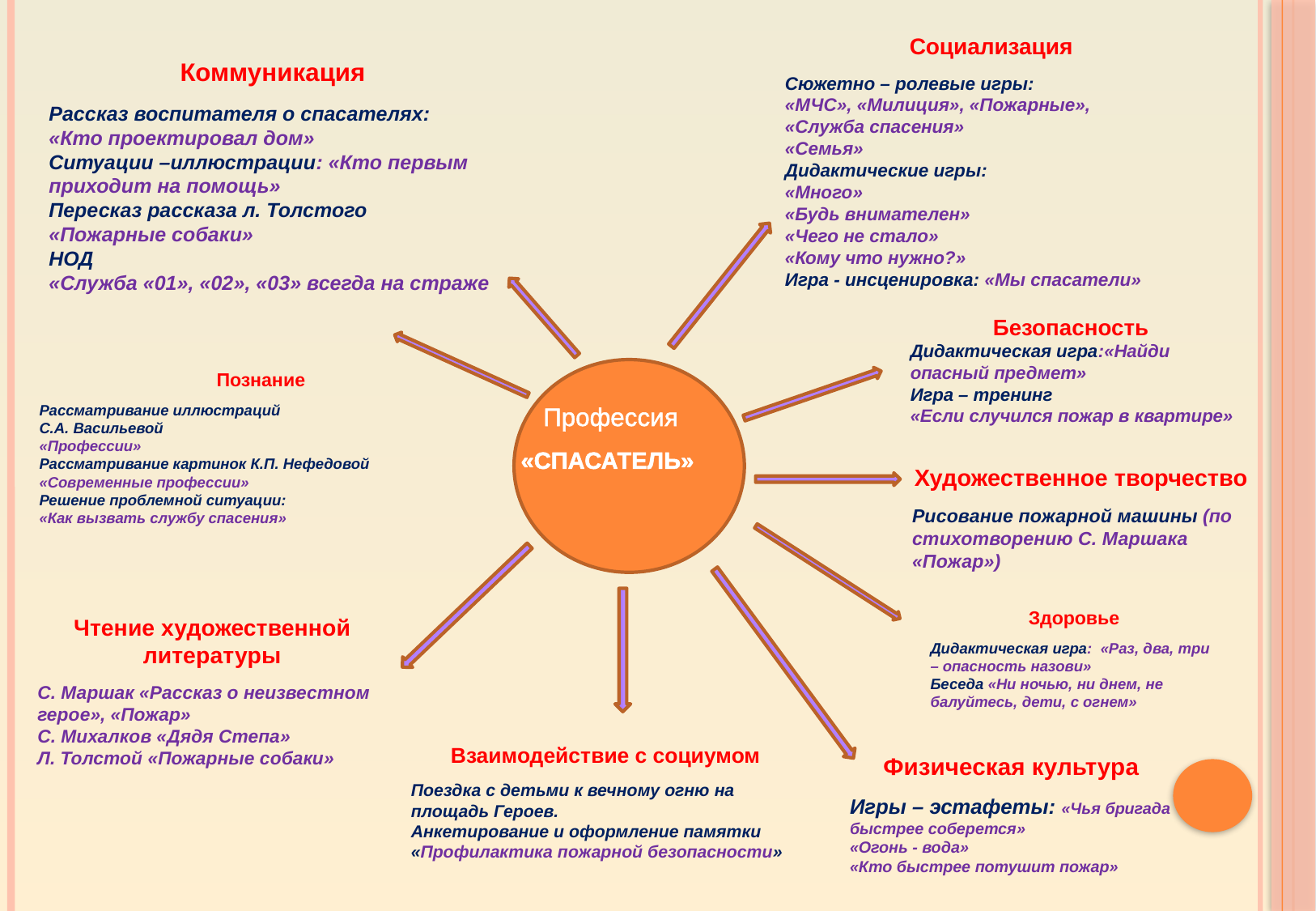

Социализация

Сюжетно – ролевые игры:
«МЧС», «Милиция», «Пожарные»,
«Служба спасения»
«Семья»
Дидактические игры:
«Много»
«Будь внимателен»
«Чего не стало»
«Кому что нужно?»
Игра - инсценировка: «Мы спасатели»

Коммуникация

Рассказ воспитателя о спасателях:
«Кто проектировал дом»
Ситуации –иллюстрации: «Кто первым приходит на помощь»
Пересказ рассказа л. Толстого
«Пожарные собаки»
НОД
«Служба «01», «02», «03» всегда на страже

Безопасность
Дидактическая игра:«Найди опасный предмет»
Игра – тренинг
«Если случился пожар в квартире»

Познание

Рассматривание иллюстраций
С.А. Васильевой
«Профессии»
Рассматривание картинок К.П. Нефедовой
«Современные профессии»
Решение проблемной ситуации:
«Как вызвать службу спасения»

                                          Профессия
                 «СПАСАТЕЛЬ»

Художественное творчество

Рисование пожарной машины (по стихотворению С. Маршака «Пожар»)

Здоровье

Дидактическая игра:  «Раз, два, три – опасность назови»
Беседа «Ни ночью, ни днем, не балуйтесь, дети, с огнем»

Чтение художественной литературы

С. Маршак «Рассказ о неизвестном герое», «Пожар»
С. Михалков «Дядя Степа»
Л. Толстой «Пожарные собаки»

Взаимодействие с социумом

Поездка с детьми к вечному огню на площадь Героев.
Анкетирование и оформление памятки «Профилактика пожарной безопасности»

Физическая культура

Игры – эстафеты: «Чья бригада быстрее соберется»
«Огонь - вода»
«Кто быстрее потушит пожар»